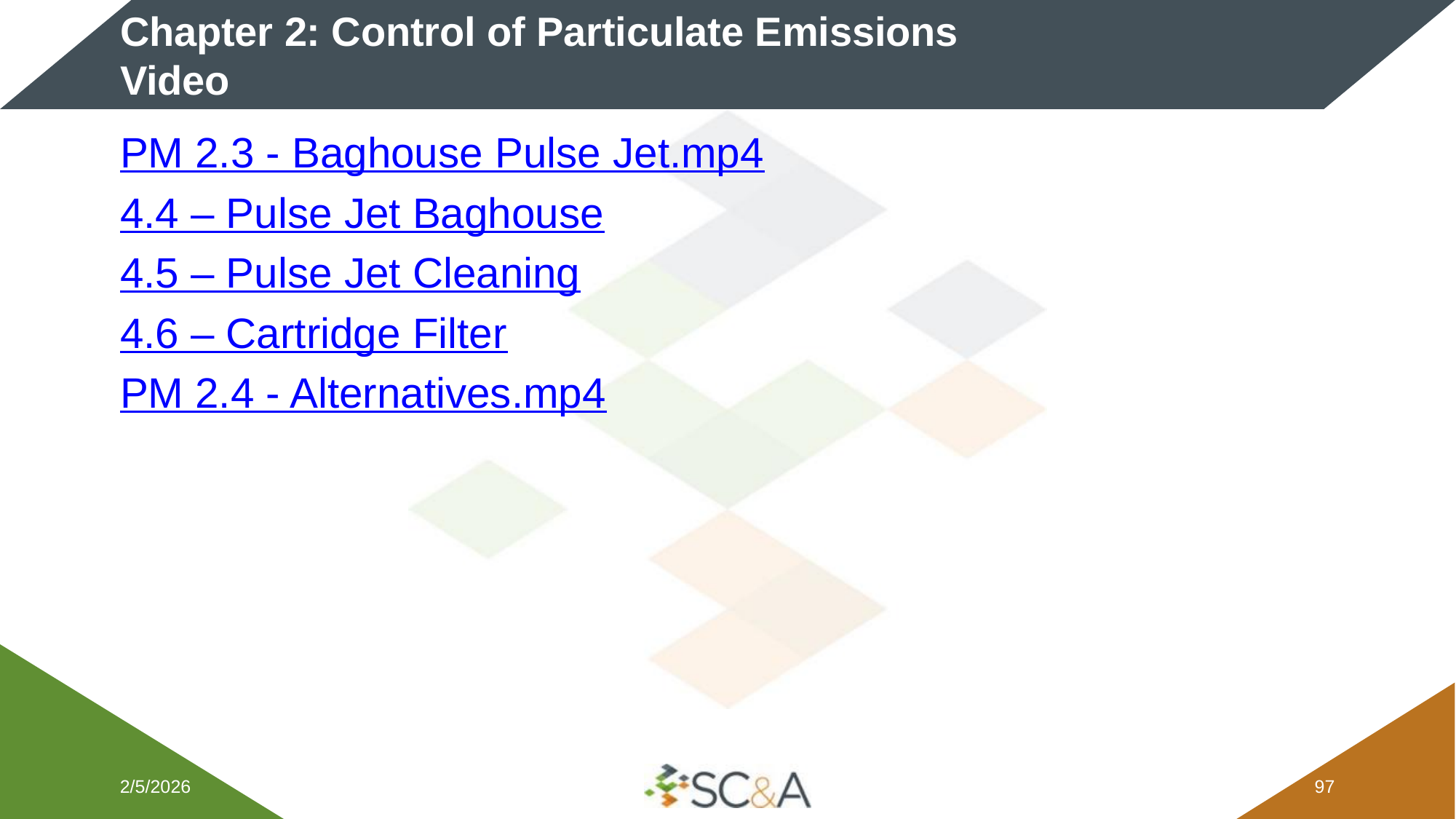

# Chapter 2: Control of Particulate Emissions Video
PM 2.3 - Baghouse Pulse Jet.mp4
4.4 – Pulse Jet Baghouse
4.5 – Pulse Jet Cleaning
4.6 – Cartridge Filter
PM 2.4 - Alternatives.mp4
2/5/2026
97